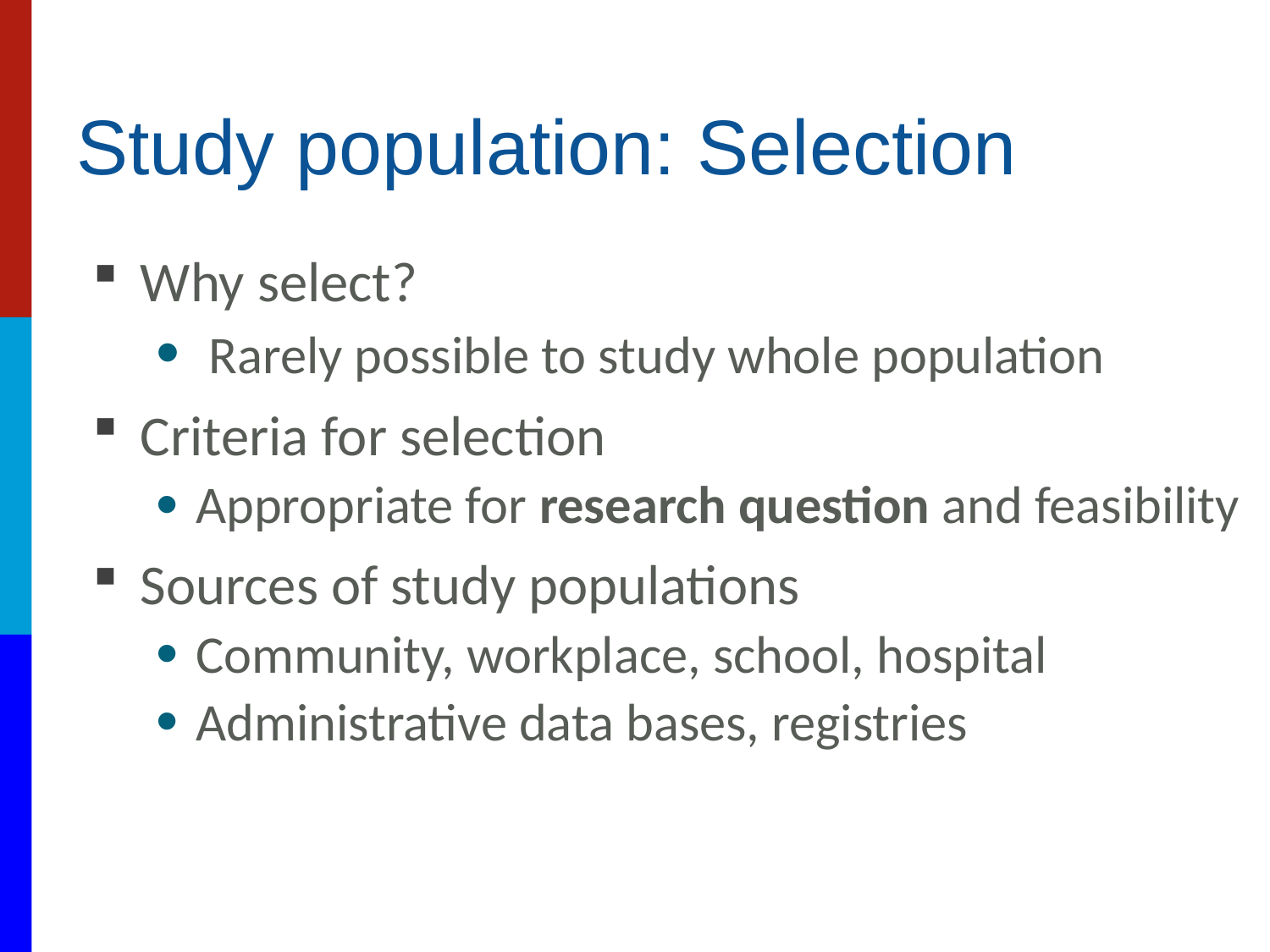

# Study population: Selection
Why select?
 Rarely possible to study whole population
Criteria for selection
Appropriate for research question and feasibility
Sources of study populations
Community, workplace, school, hospital
Administrative data bases, registries